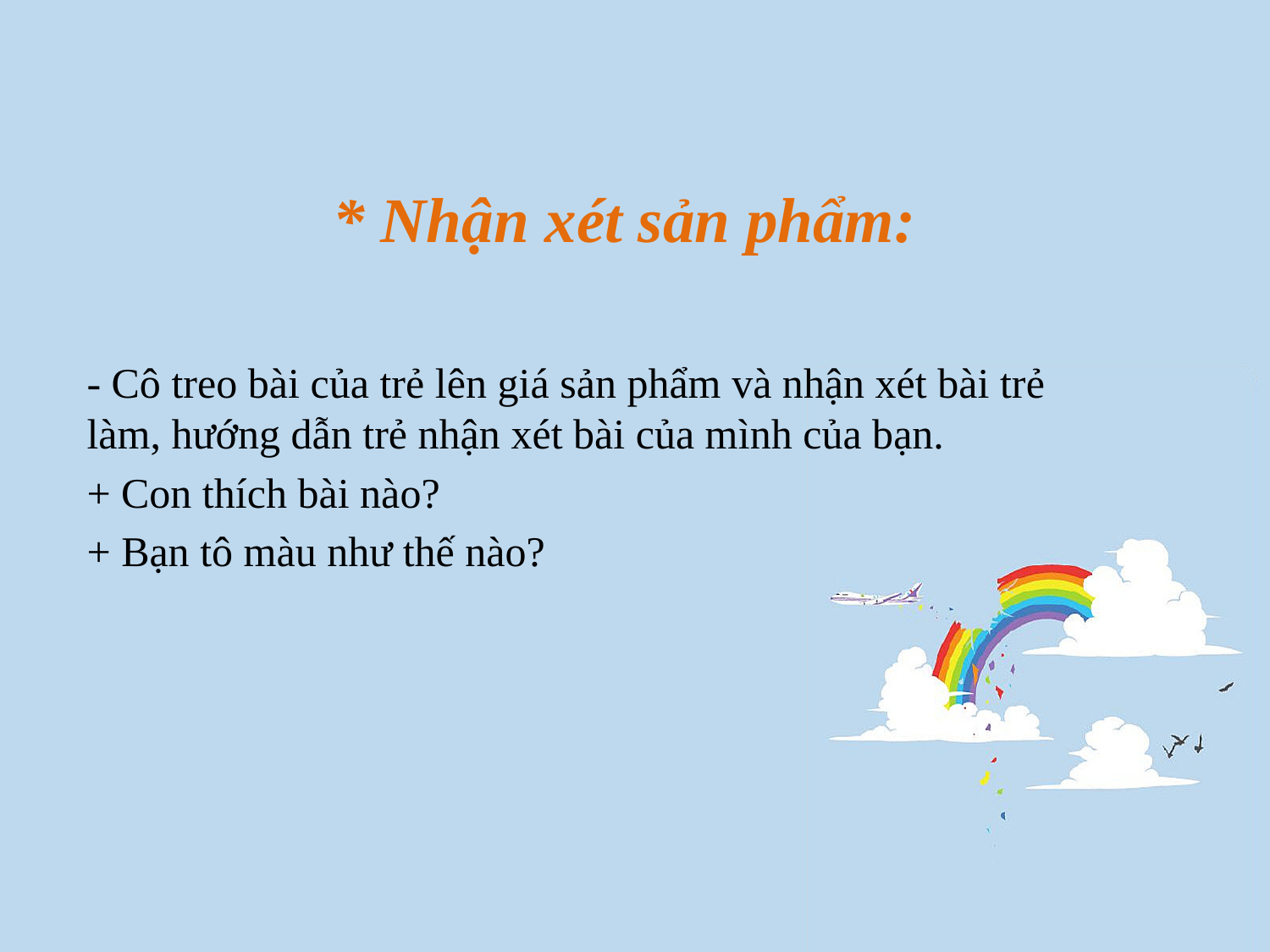

# * Nhận xét sản phẩm:
- Cô treo bài của trẻ lên giá sản phẩm và nhận xét bài trẻ làm, hướng dẫn trẻ nhận xét bài của mình của bạn.
+ Con thích bài nào?
+ Bạn tô màu như thế nào?